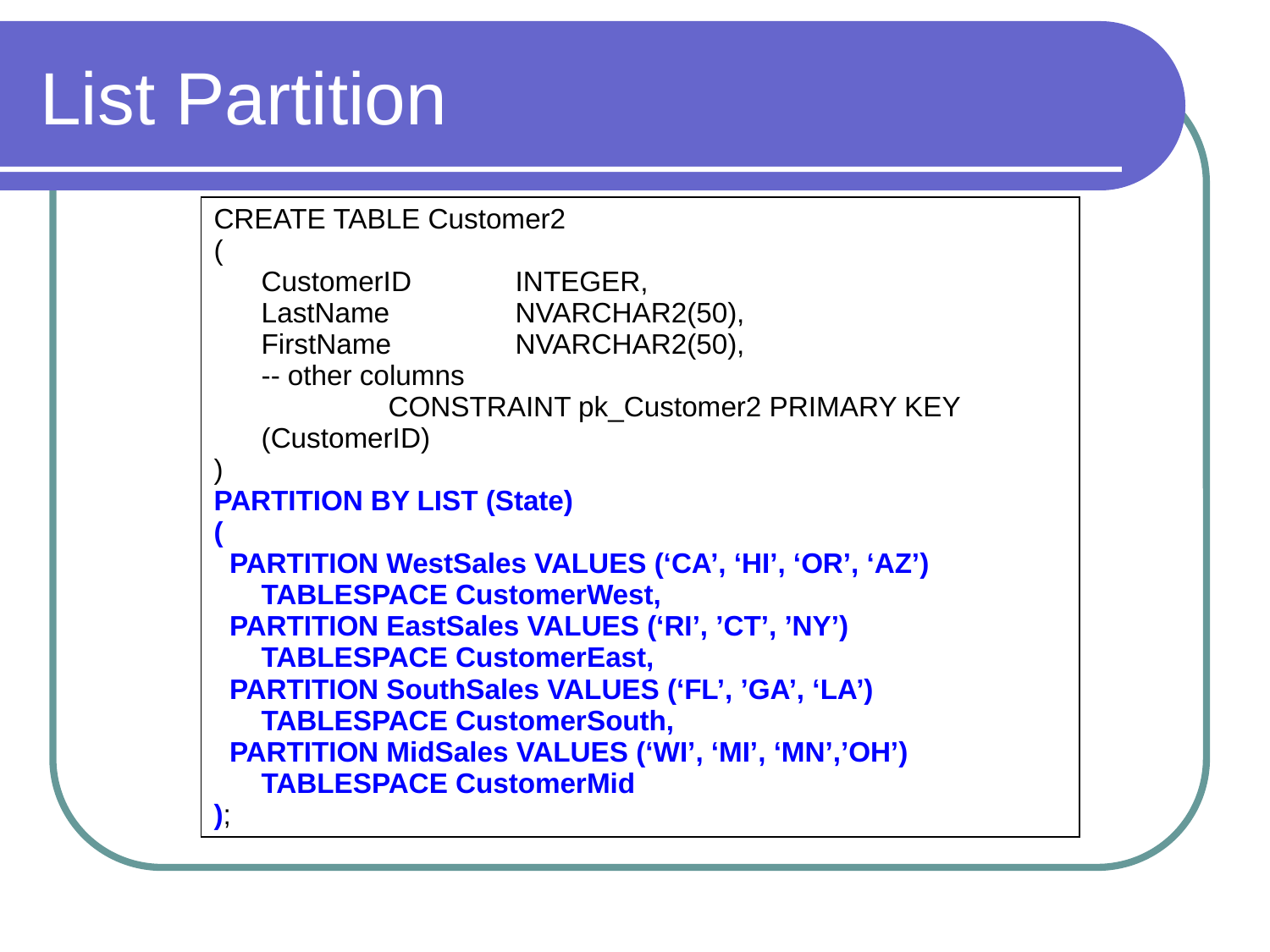

# List Partition
| CREATE TABLE Customer2 ( CustomerID INTEGER, LastName NVARCHAR2(50), FirstName NVARCHAR2(50), -- other columns CONSTRAINT pk\_Customer2 PRIMARY KEY (CustomerID) ) PARTITION BY LIST (State) ( PARTITION WestSales VALUES (‘CA’, ‘HI’, ‘OR’, ‘AZ’) TABLESPACE CustomerWest, PARTITION EastSales VALUES (‘RI’, ’CT’, ’NY’) TABLESPACE CustomerEast, PARTITION SouthSales VALUES (‘FL’, ’GA’, ‘LA’) TABLESPACE CustomerSouth, PARTITION MidSales VALUES (‘WI’, ‘MI’, ‘MN’,’OH’) TABLESPACE CustomerMid ); |
| --- |